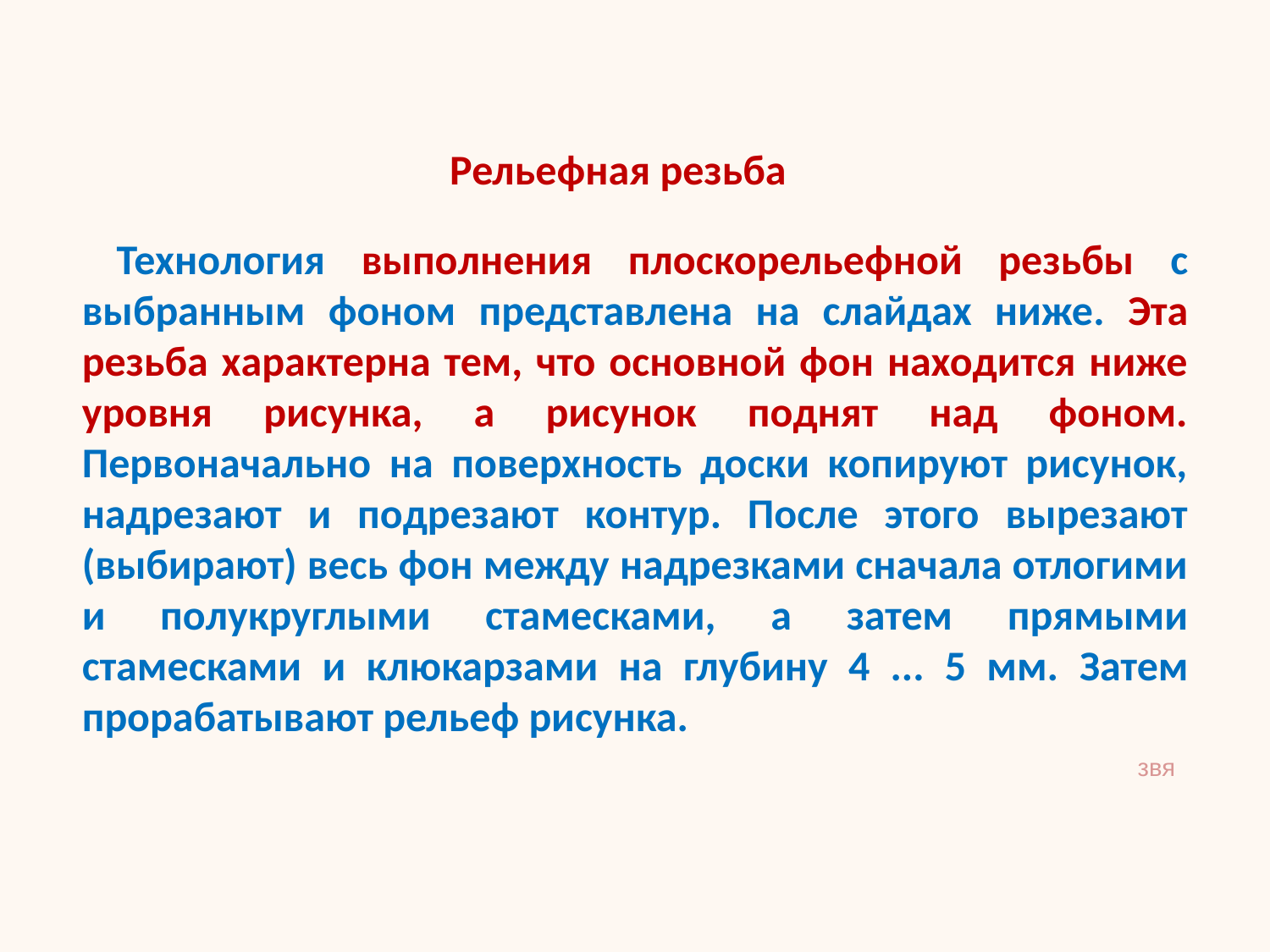

Рельефная резьба
Технология выполнения плоскорельефной резьбы с выбранным фоном представлена на слайдах ниже. Эта резьба характерна тем, что основной фон находится ниже уровня рисунка, а рисунок поднят над фоном. Первоначально на поверхность доски копируют рисунок, надрезают и подрезают контур. После этого вырезают (выбирают) весь фон между надрезками сначала отлогими и полукруглыми стамесками, а затем прямыми стамесками и клюкарзами на глубину 4 ... 5 мм. Затем прорабатывают рельеф рисунка.
звя